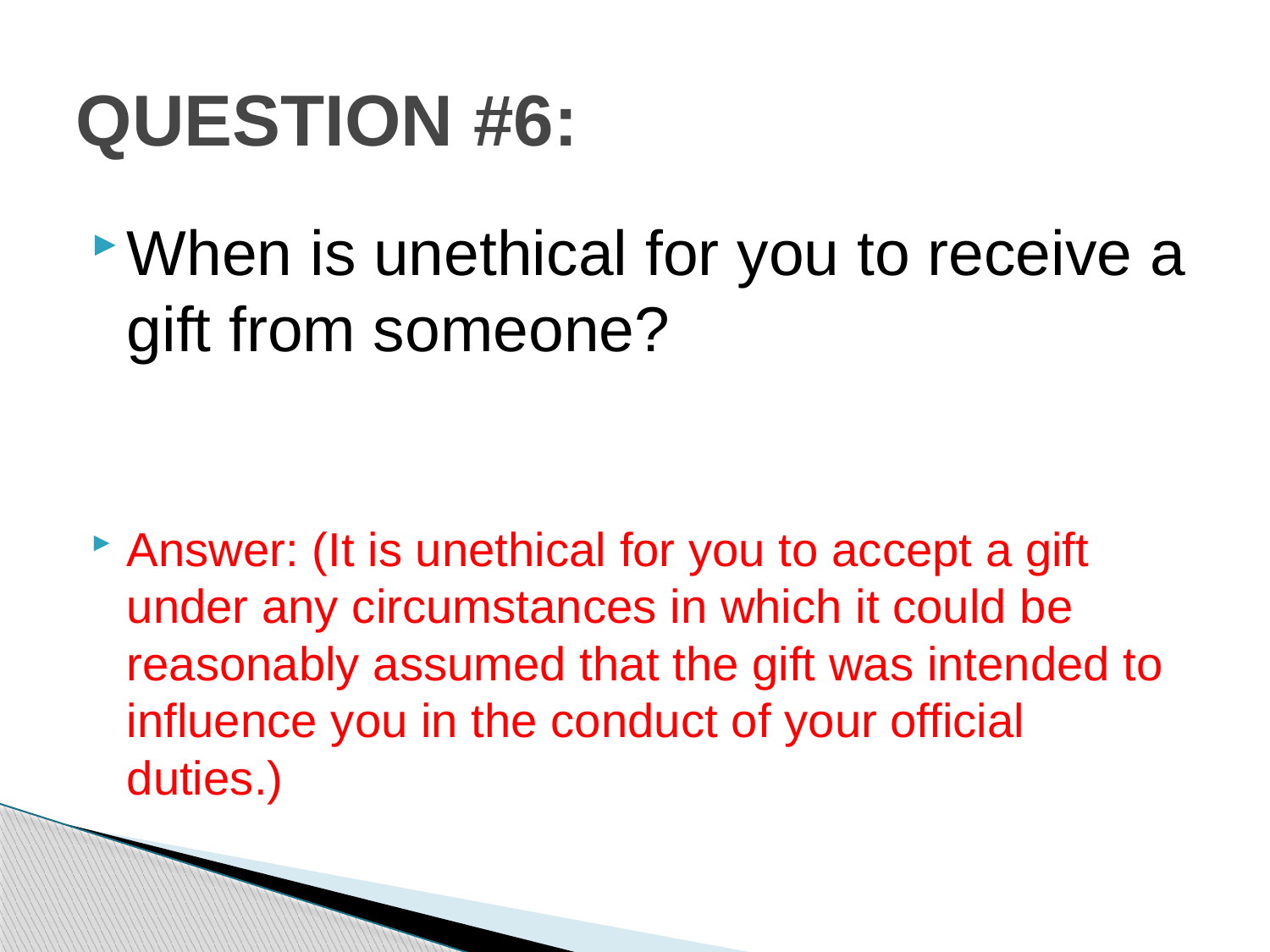

# QUESTION #6:
When is unethical for you to receive a gift from someone?

Answer: (It is unethical for you to accept a gift under any circumstances in which it could be reasonably assumed that the gift was intended to influence you in the conduct of your official duties.)